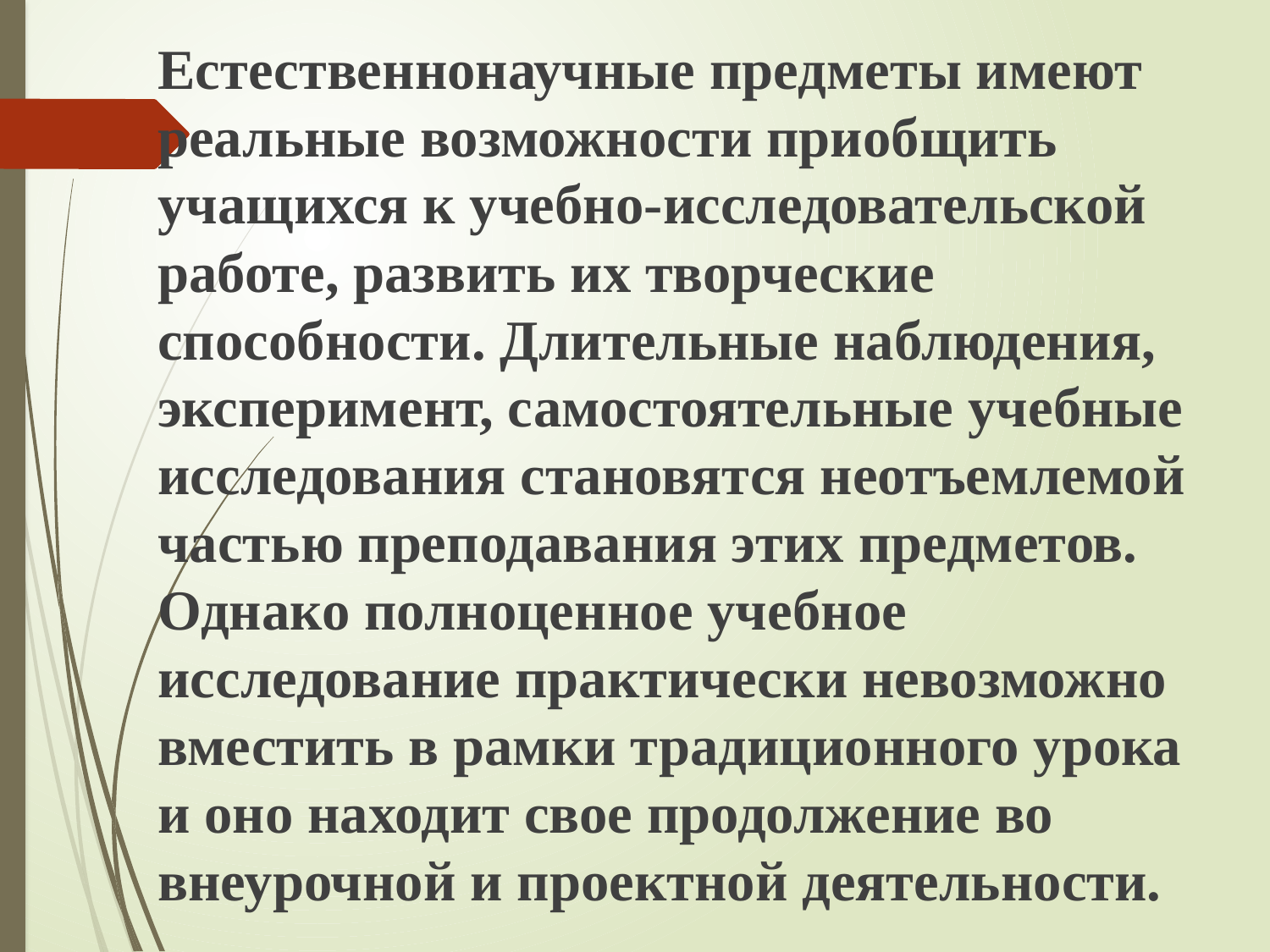

Естественнонаучные предметы имеют реальные возможности приобщить учащихся к учебно-исследовательской работе, развить их творческие способности. Длительные наблюдения, эксперимент, самостоятельные учебные исследования становятся неотъемлемой частью преподавания этих предметов. Однако полноценное учебное исследование практически невозможно вместить в рамки традиционного урока и оно находит свое продолжение во внеурочной и проектной деятельности.